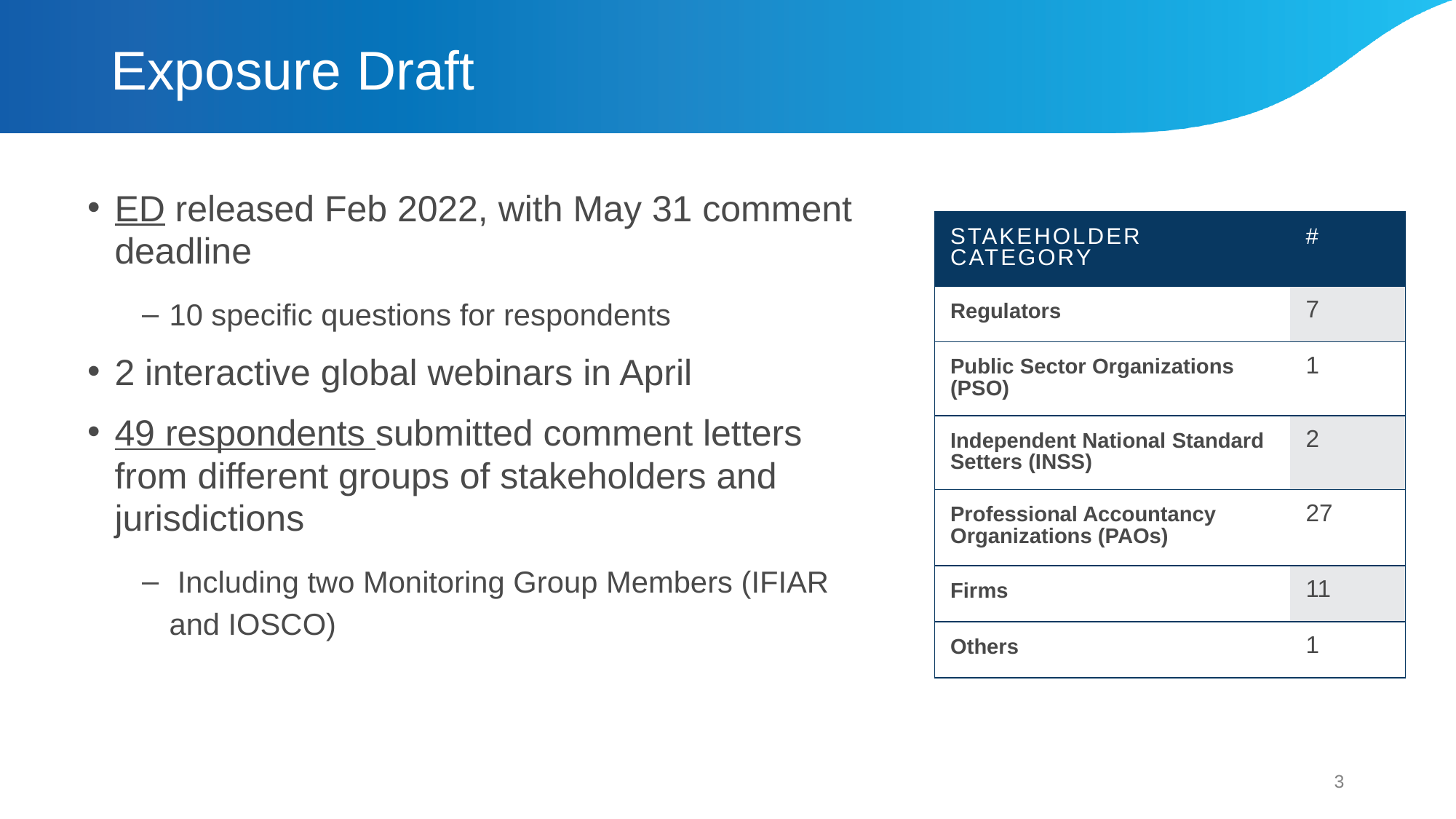

# Exposure Draft
ED released Feb 2022, with May 31 comment deadline
10 specific questions for respondents
2 interactive global webinars in April
49 respondents submitted comment letters from different groups of stakeholders and jurisdictions
 Including two Monitoring Group Members (IFIAR and IOSCO)

| Stakeholder Category | # |
| --- | --- |
| Regulators | 7 |
| Public Sector Organizations (PSO) | 1 |
| Independent National Standard Setters (INSS) | 2 |
| Professional Accountancy Organizations (PAOs) | 27 |
| Firms | 11 |
| Others | 1 |
3